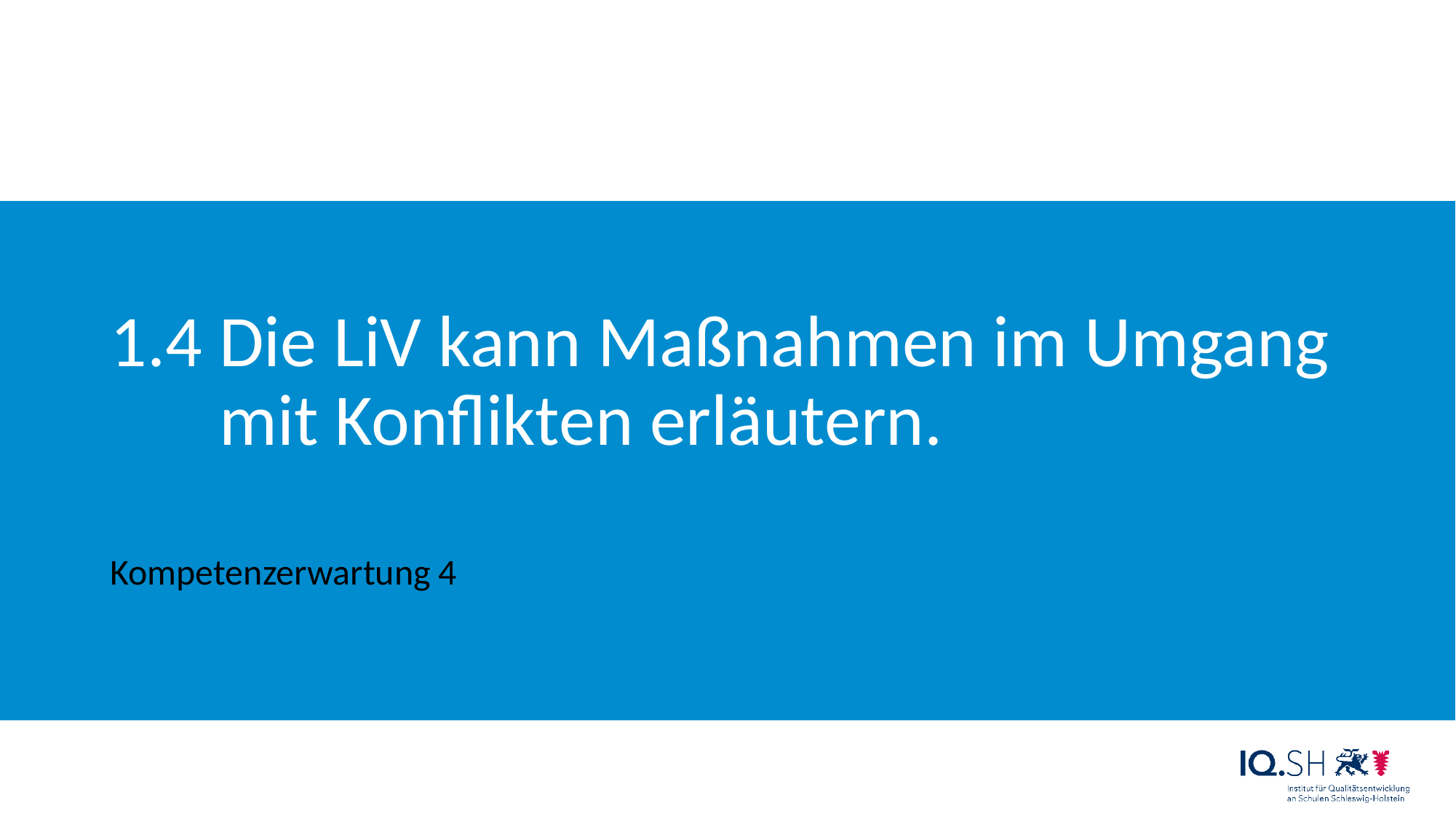

# 1.4 	Die LiV kann Maßnahmen im Umgang 	mit Konflikten erläutern.
Kompetenzerwartung 4